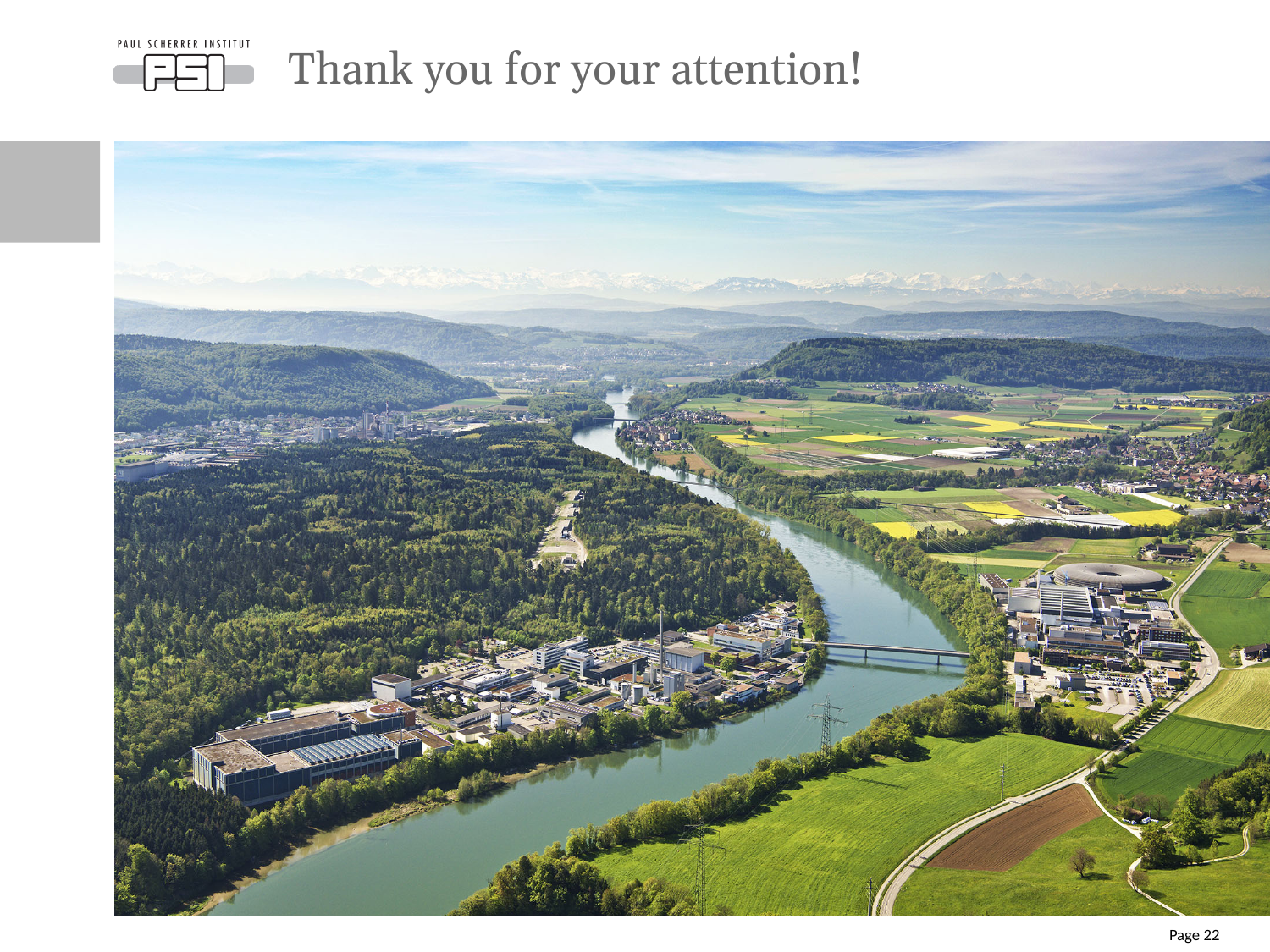

# Thank you for your attention!

Page 22